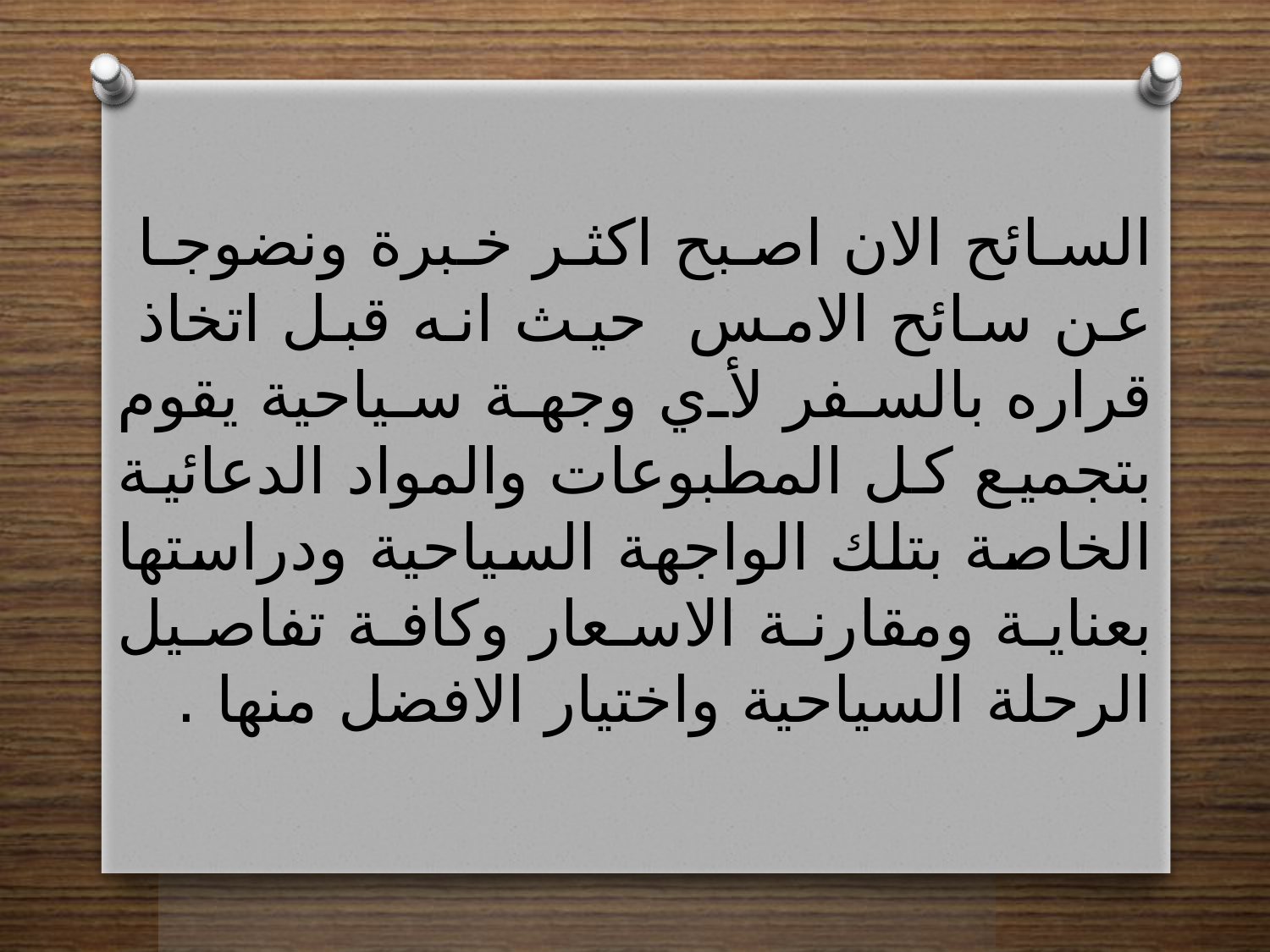

السائح الان اصبح اكثر خبرة ونضوجا  عن سائح الامس  حيث انه قبل اتخاذ  قراره بالسفر لأي وجهة سياحية يقوم بتجميع كل المطبوعات والمواد الدعائية الخاصة بتلك الواجهة السياحية ودراستها بعناية ومقارنة الاسعار وكافة تفاصيل الرحلة السياحية واختيار الافضل منها .